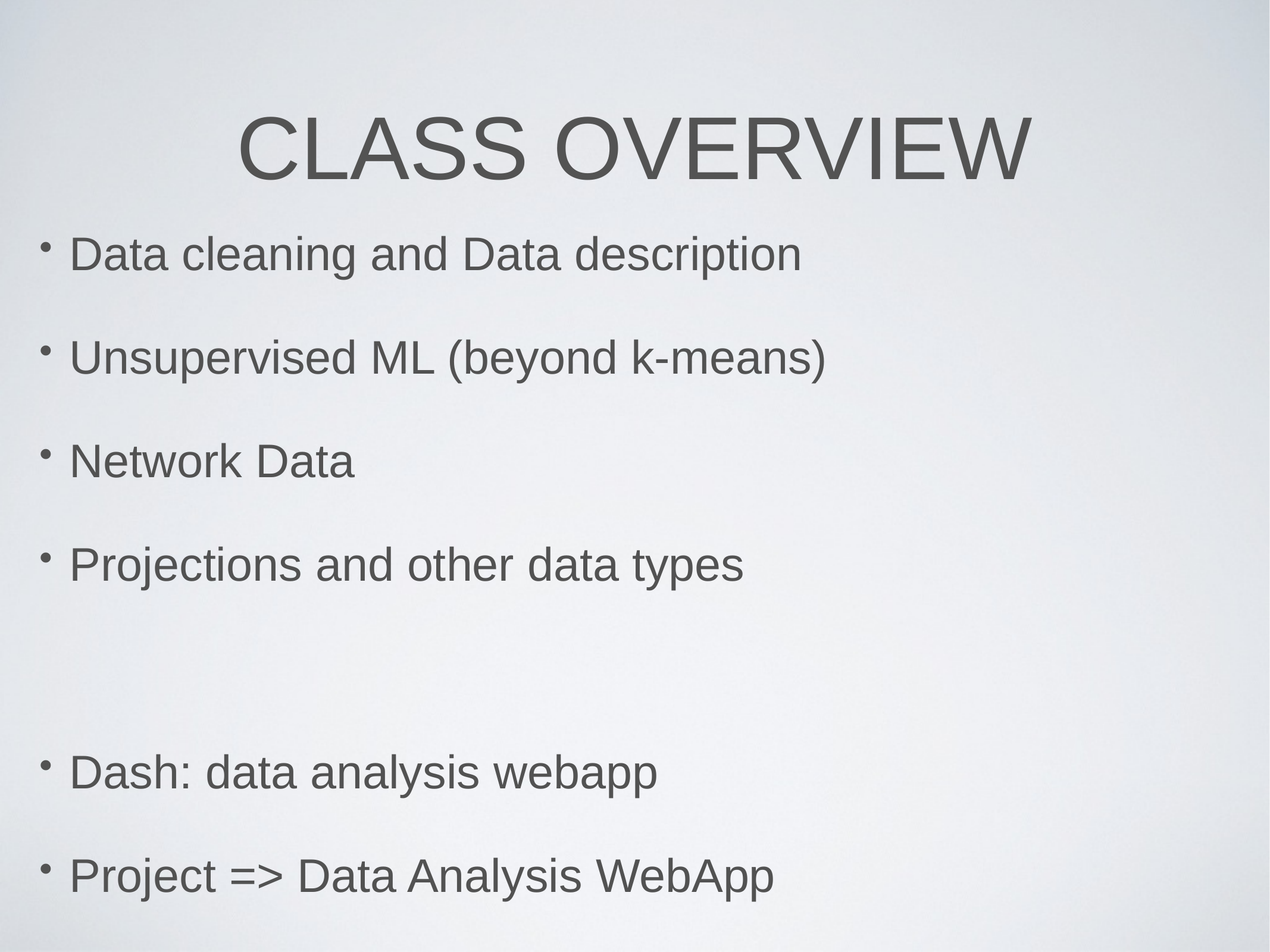

# Class overview
Data cleaning and Data description
Unsupervised ML (beyond k-means)
Network Data
Projections and other data types

Dash: data analysis webapp
Project => Data Analysis WebApp